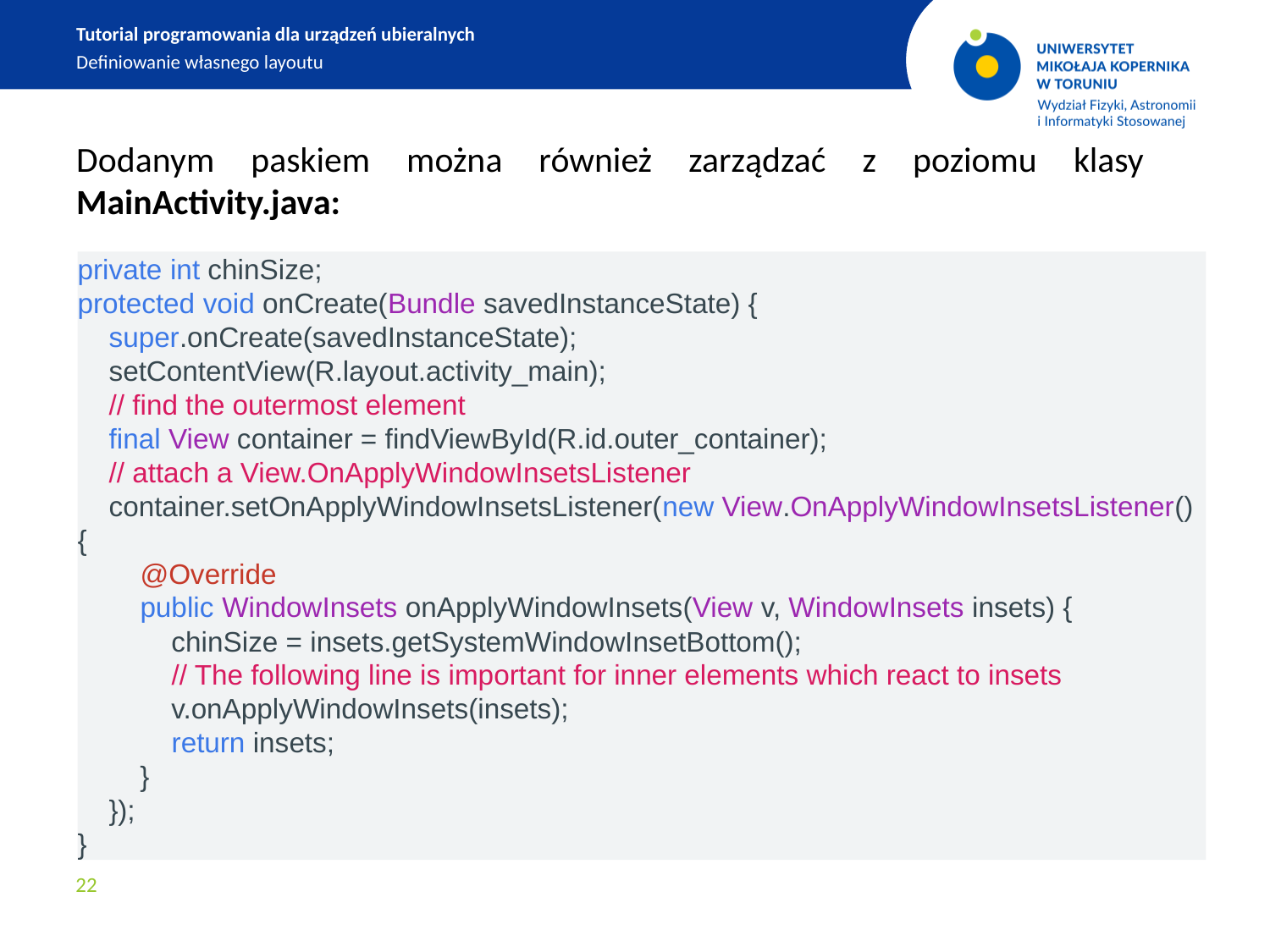

Tutorial programowania dla urządzeń ubieralnych

Definiowanie własnego layoutu
Dodanym paskiem można również zarządzać z poziomu klasy MainActivity.java:
private int chinSize;
protected void onCreate(Bundle savedInstanceState) {
    super.onCreate(savedInstanceState);
    setContentView(R.layout.activity_main);
    // find the outermost element
    final View container = findViewById(R.id.outer_container);
    // attach a View.OnApplyWindowInsetsListener
    container.setOnApplyWindowInsetsListener(new View.OnApplyWindowInsetsListener() {
        @Override
        public WindowInsets onApplyWindowInsets(View v, WindowInsets insets) {
            chinSize = insets.getSystemWindowInsetBottom();
            // The following line is important for inner elements which react to insets
            v.onApplyWindowInsets(insets);
            return insets;
        }
    });
}